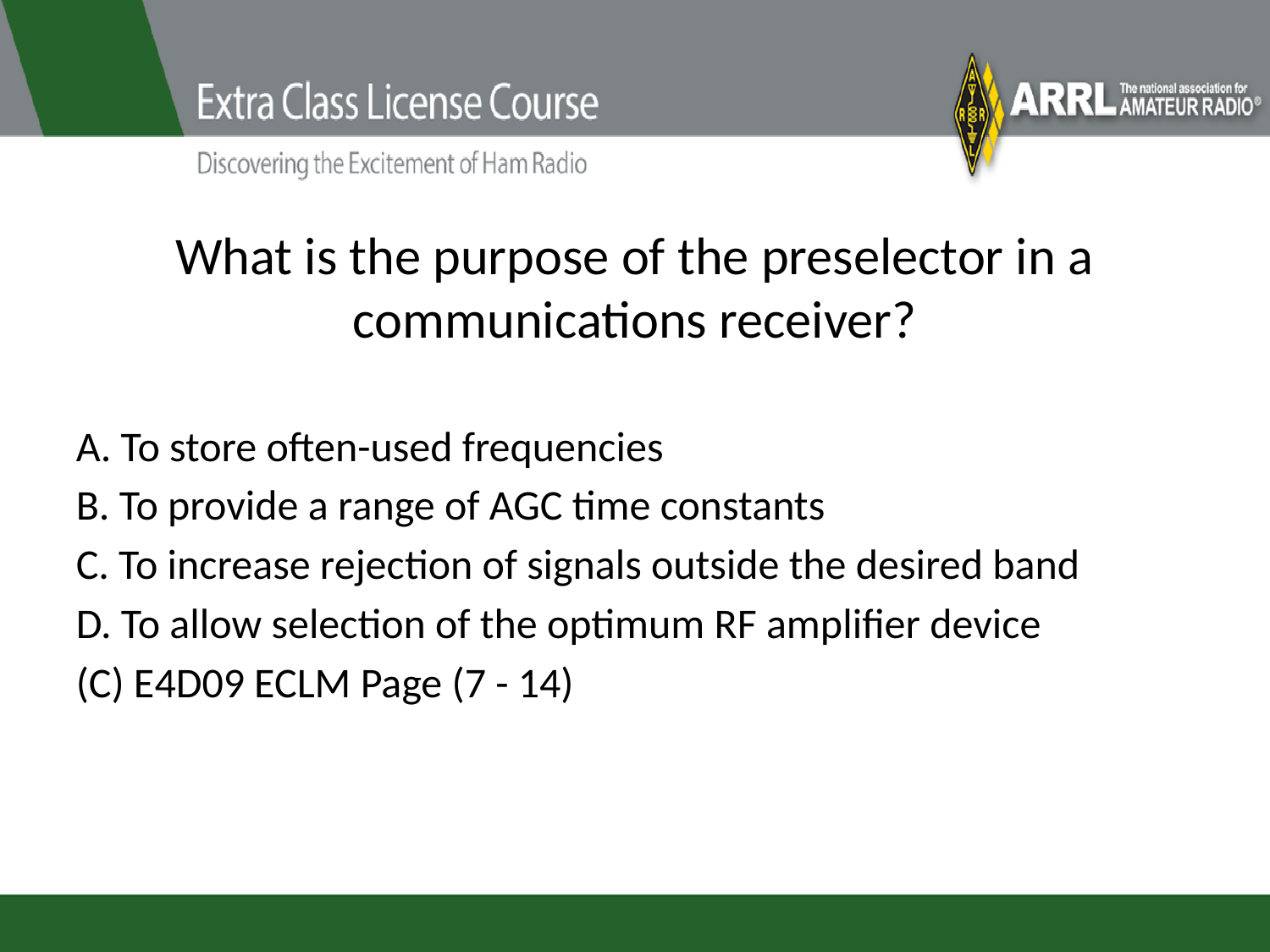

# What is the purpose of the preselector in a communications receiver?
A. To store often-used frequencies
B. To provide a range of AGC time constants
C. To increase rejection of signals outside the desired band
D. To allow selection of the optimum RF amplifier device
(C) E4D09 ECLM Page (7 - 14)